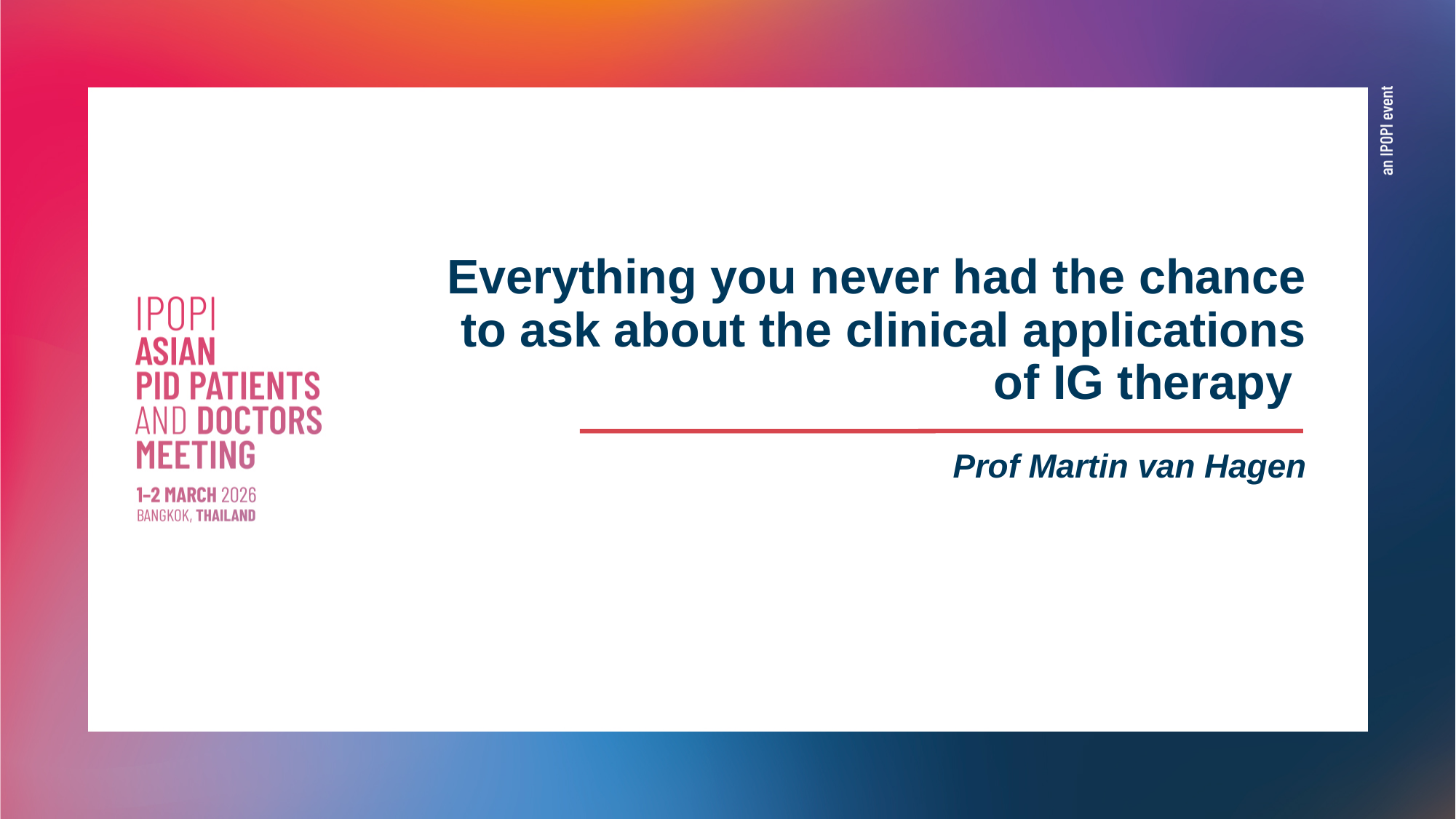

# Everything you never had the chance to ask about the clinical applications of IG therapy
Prof Martin van Hagen